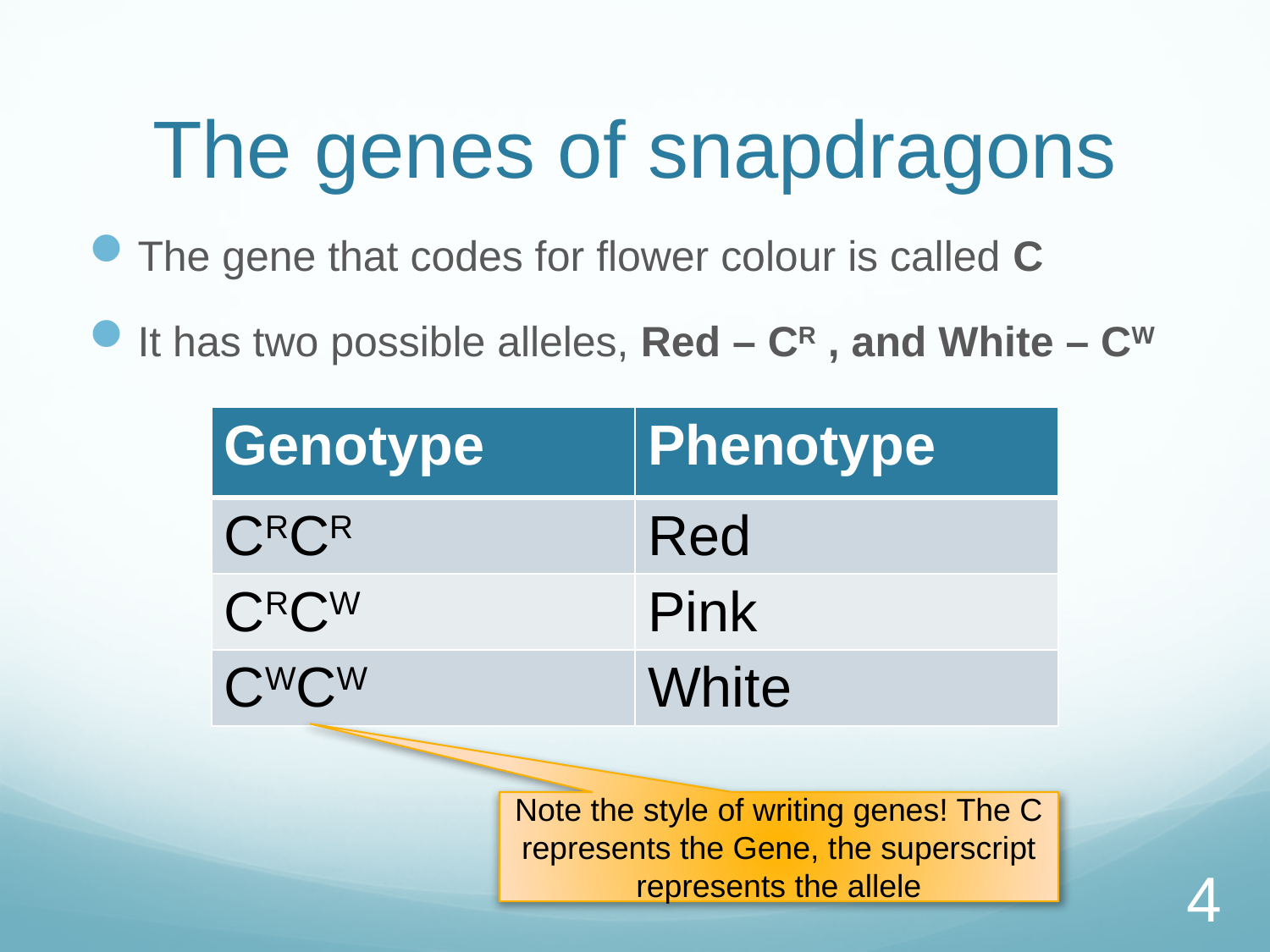

# The genes of snapdragons
The gene that codes for flower colour is called C
It has two possible alleles, Red – CR , and White – CW

| Genotype | Phenotype |
| --- | --- |
| CRCR | Red |
| CRCW | Pink |
| CWCW | White |
Note the style of writing genes! The C represents the Gene, the superscript represents the allele
4